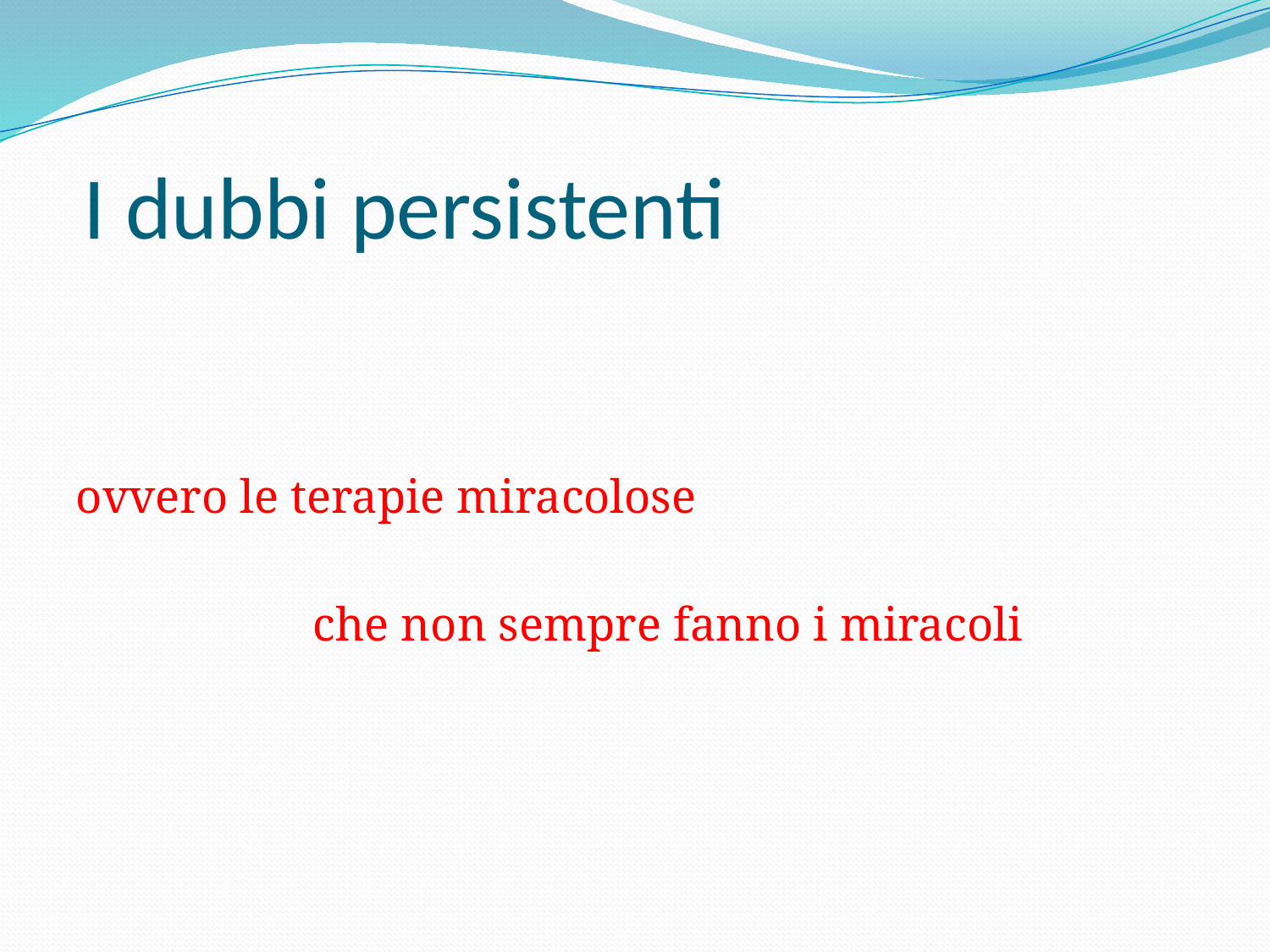

# I dubbi persistenti

ovvero le terapie miracolose

                    che non sempre fanno i miracoli